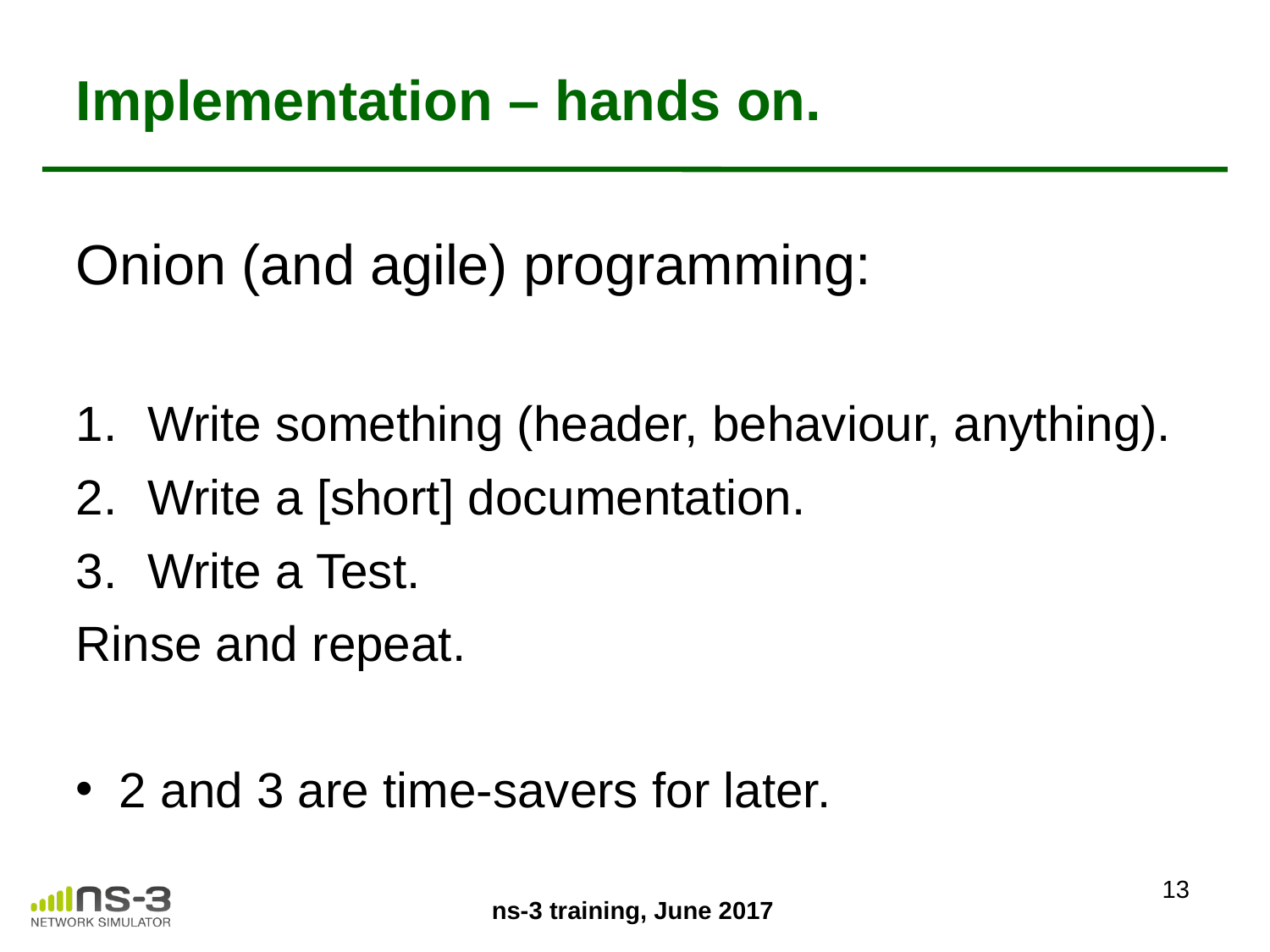

# Implementation – hands on.
Onion (and agile) programming:

Write something (header, behaviour, anything).
Write a [short] documentation.
Write a Test.
Rinse and repeat.

2 and 3 are time-savers for later.
13
ns-3 training, June 2017